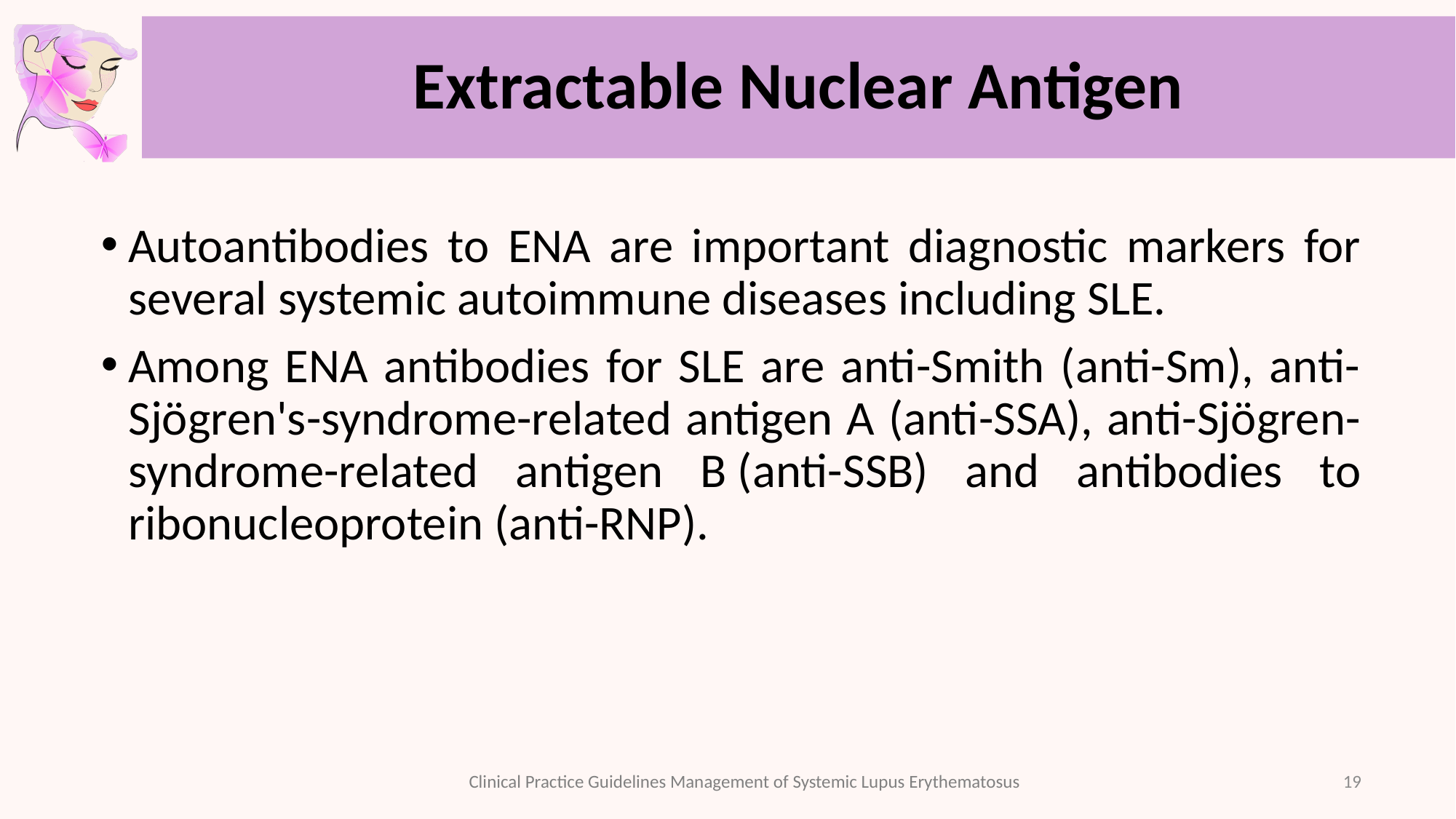

# Extractable Nuclear Antigen
Autoantibodies to ENA are important diagnostic markers for several systemic autoimmune diseases including SLE.
Among ENA antibodies for SLE are anti-Smith (anti-Sm), anti-Sjögren's-syndrome-related antigen A (anti-SSA), anti-Sjögren-syndrome-related antigen B (anti-SSB) and antibodies to ribonucleoprotein (anti-RNP).

19